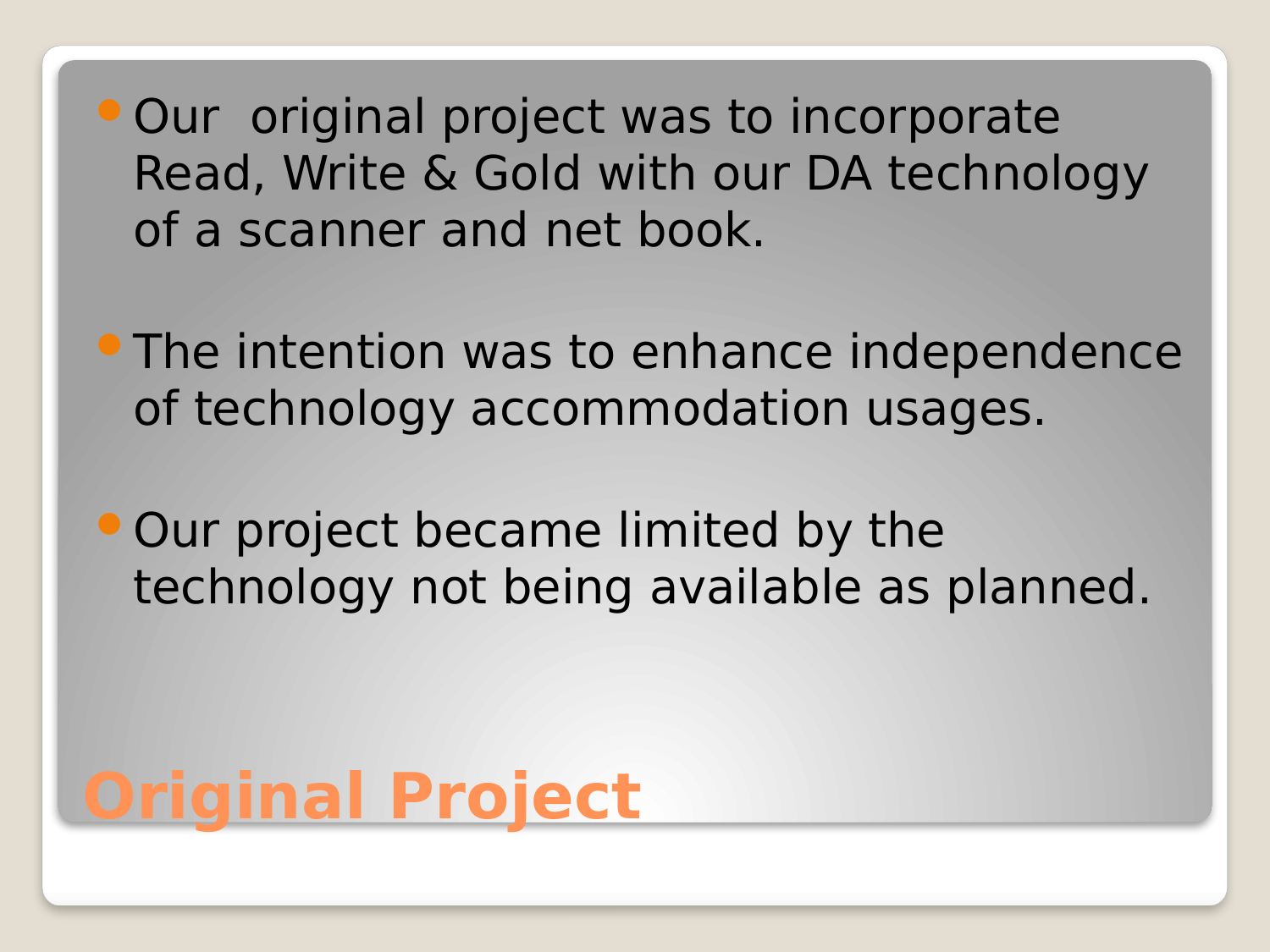

Our  original project was to incorporate Read, Write & Gold with our DA technology of a scanner and net book.

The intention was to enhance independence of technology accommodation usages.

Our project became limited by the technology not being available as planned.
# Original Project